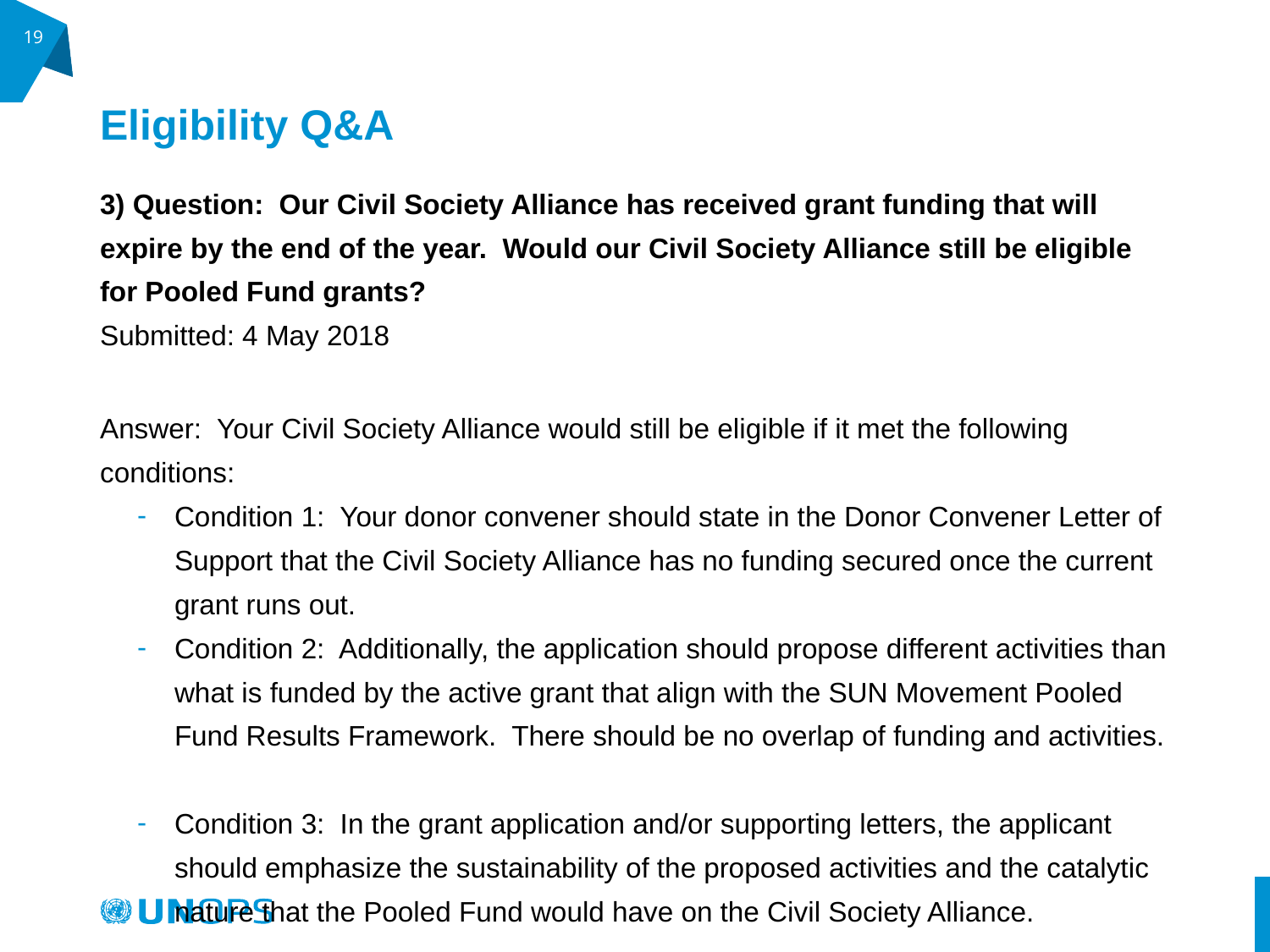

19
# Eligibility Q&A
3) Question:  Our Civil Society Alliance has received grant funding that will expire by the end of the year.  Would our Civil Society Alliance still be eligible for Pooled Fund grants?
Submitted: 4 May 2018

Answer:  Your Civil Society Alliance would still be eligible if it met the following conditions:
Condition 1:  Your donor convener should state in the Donor Convener Letter of Support that the Civil Society Alliance has no funding secured once the current grant runs out.
Condition 2:  Additionally, the application should propose different activities than what is funded by the active grant that align with the SUN Movement Pooled Fund Results Framework.  There should be no overlap of funding and activities.
Condition 3:  In the grant application and/or supporting letters, the applicant should emphasize the sustainability of the proposed activities and the catalytic nature that the Pooled Fund would have on the Civil Society Alliance.